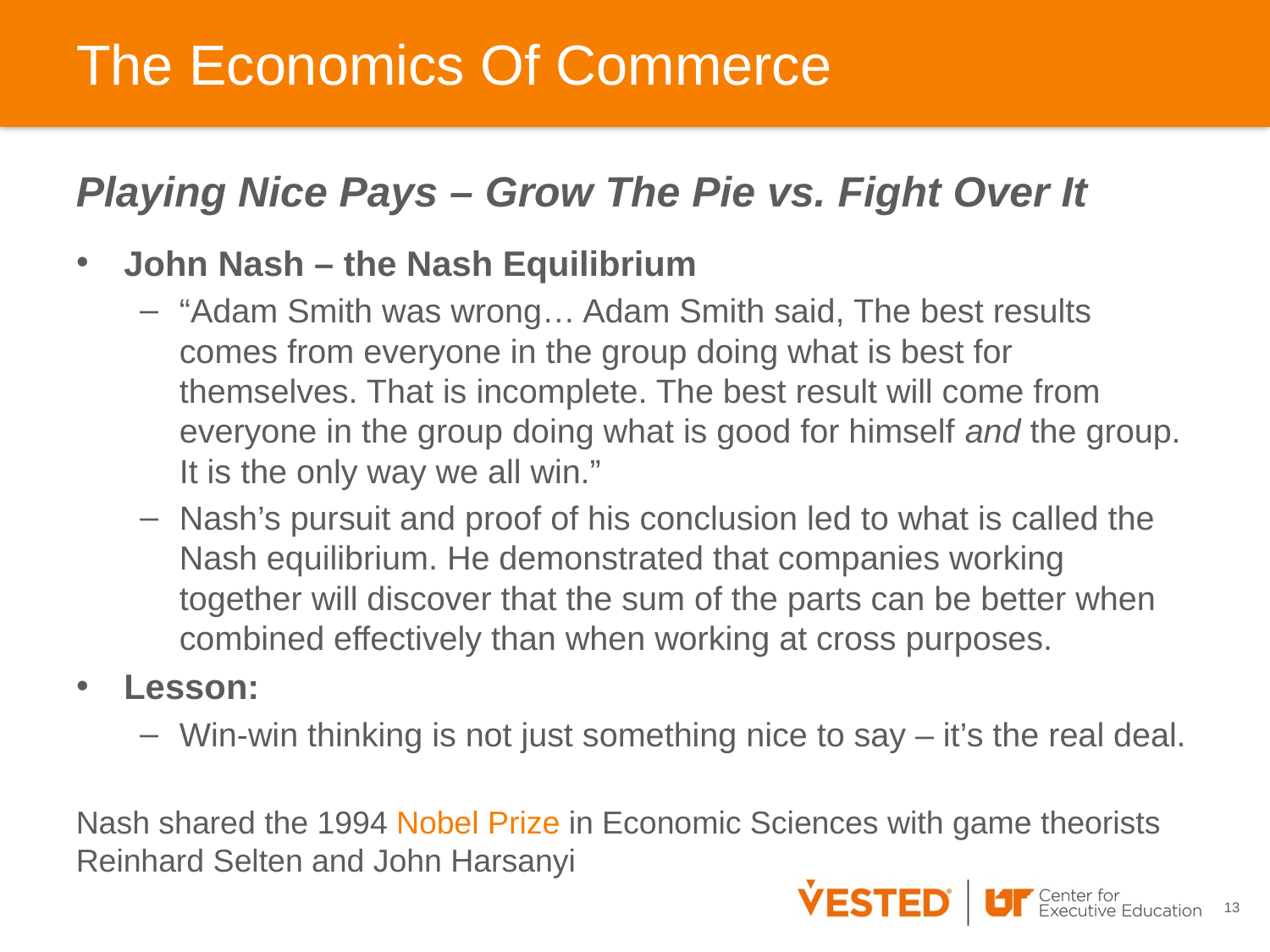

# The Economics Of Commerce
Playing Nice Pays – Grow The Pie vs. Fight Over It
John Nash – the Nash Equilibrium
“Adam Smith was wrong… Adam Smith said, The best results comes from everyone in the group doing what is best for themselves. That is incomplete. The best result will come from everyone in the group doing what is good for himself and the group. It is the only way we all win.”
Nash’s pursuit and proof of his conclusion led to what is called the Nash equilibrium. He demonstrated that companies working together will discover that the sum of the parts can be better when combined effectively than when working at cross purposes.
Lesson:
Win-win thinking is not just something nice to say – it’s the real deal.

Nash shared the 1994 Nobel Prize in Economic Sciences with game theorists Reinhard Selten and John Harsanyi
13